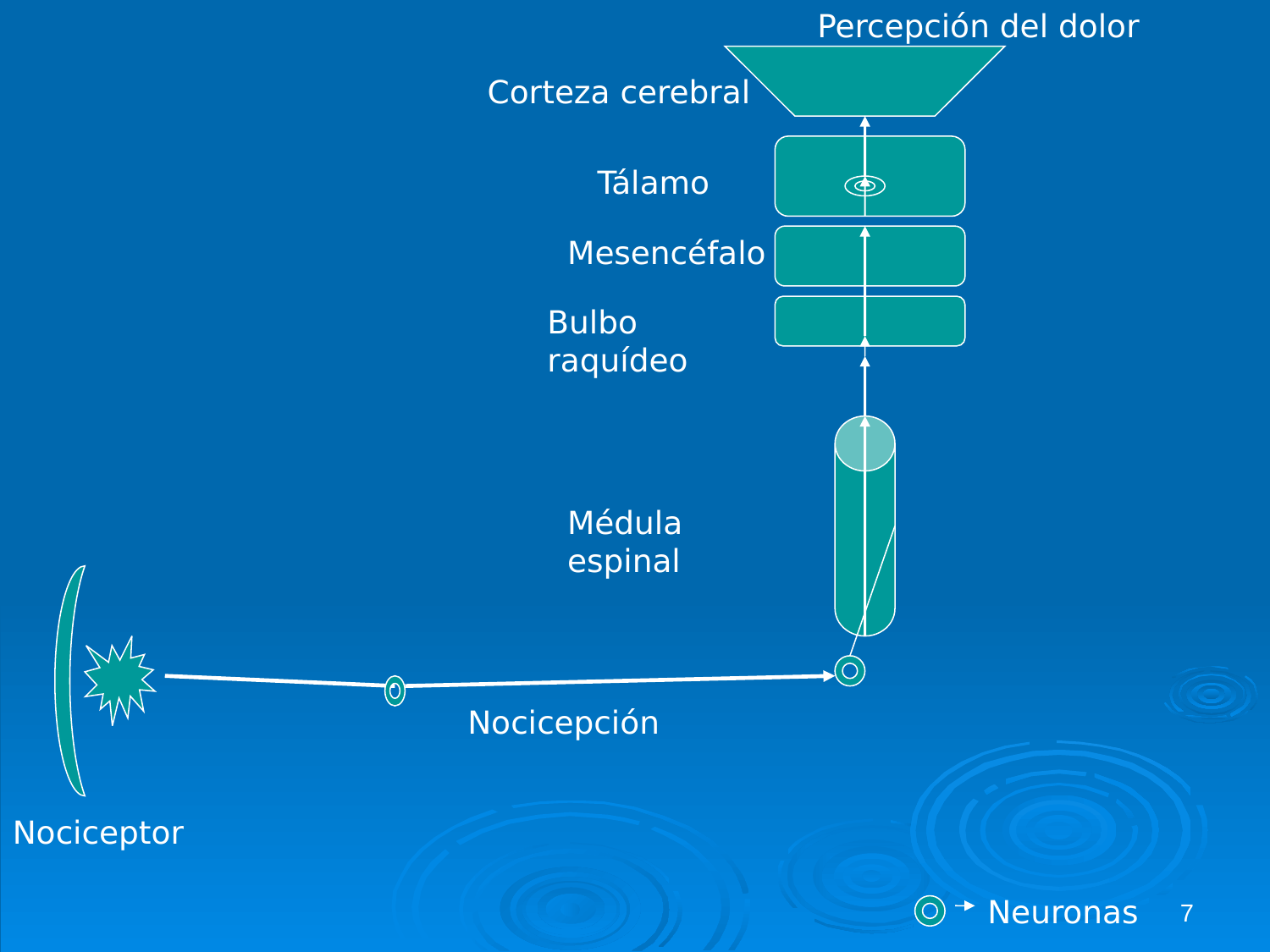

Percepción del dolor

Corteza cerebral

Tálamo

Mesencéfalo

Bulbo raquídeo

Médula espinal

Nocicepción
Nociceptor
7
Neuronas